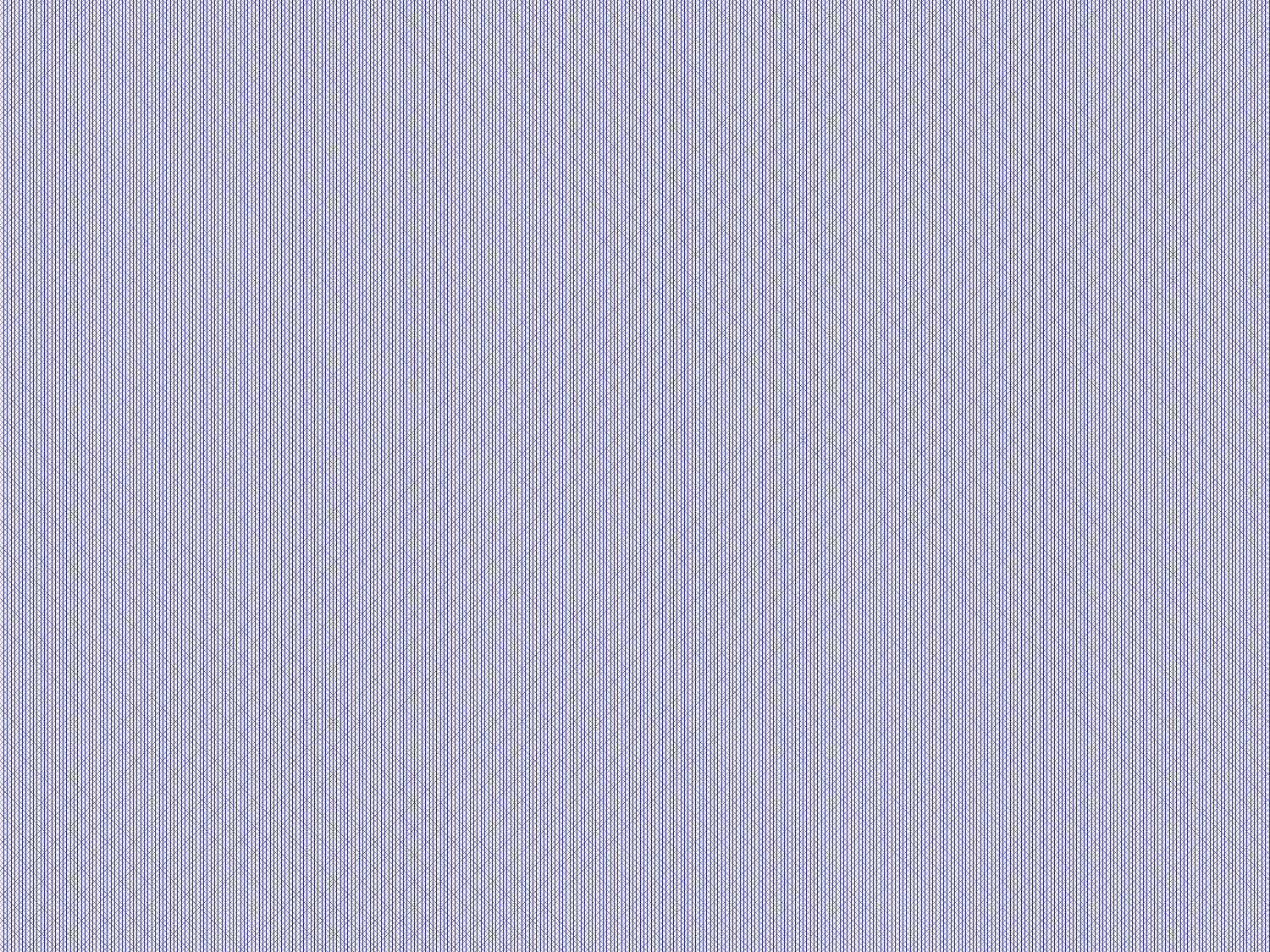

Using asexual reproduction
creating genetically identical organisms.